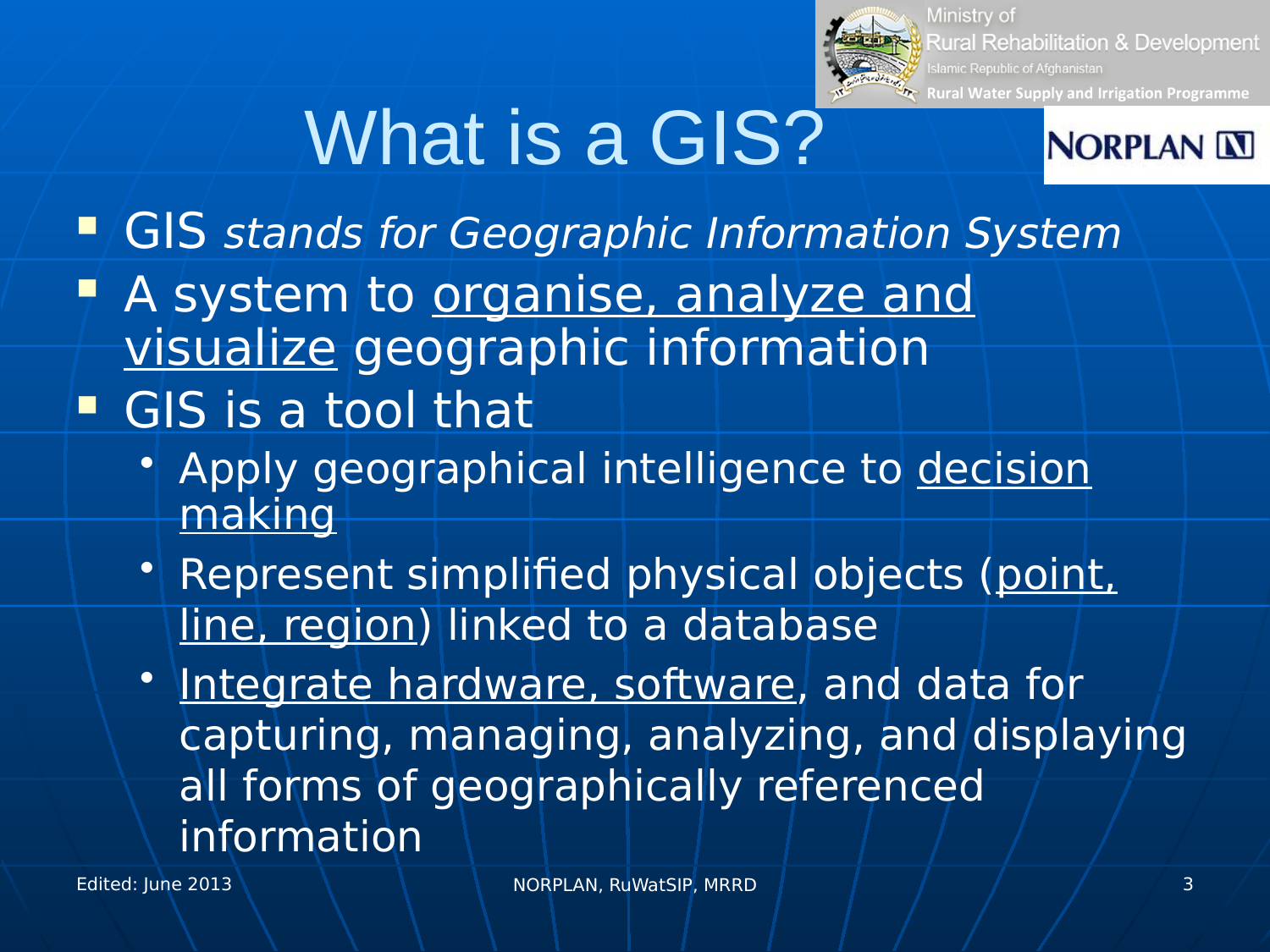

# What is a GIS?
GIS stands for Geographic Information System
A system to organise, analyze and visualize geographic information
GIS is a tool that
Apply geographical intelligence to decision making
Represent simplified physical objects (point, line, region) linked to a database
Integrate hardware, software, and data for capturing, managing, analyzing, and displaying all forms of geographically referenced information
Edited: June 2013
3
NORPLAN, RuWatSIP, MRRD